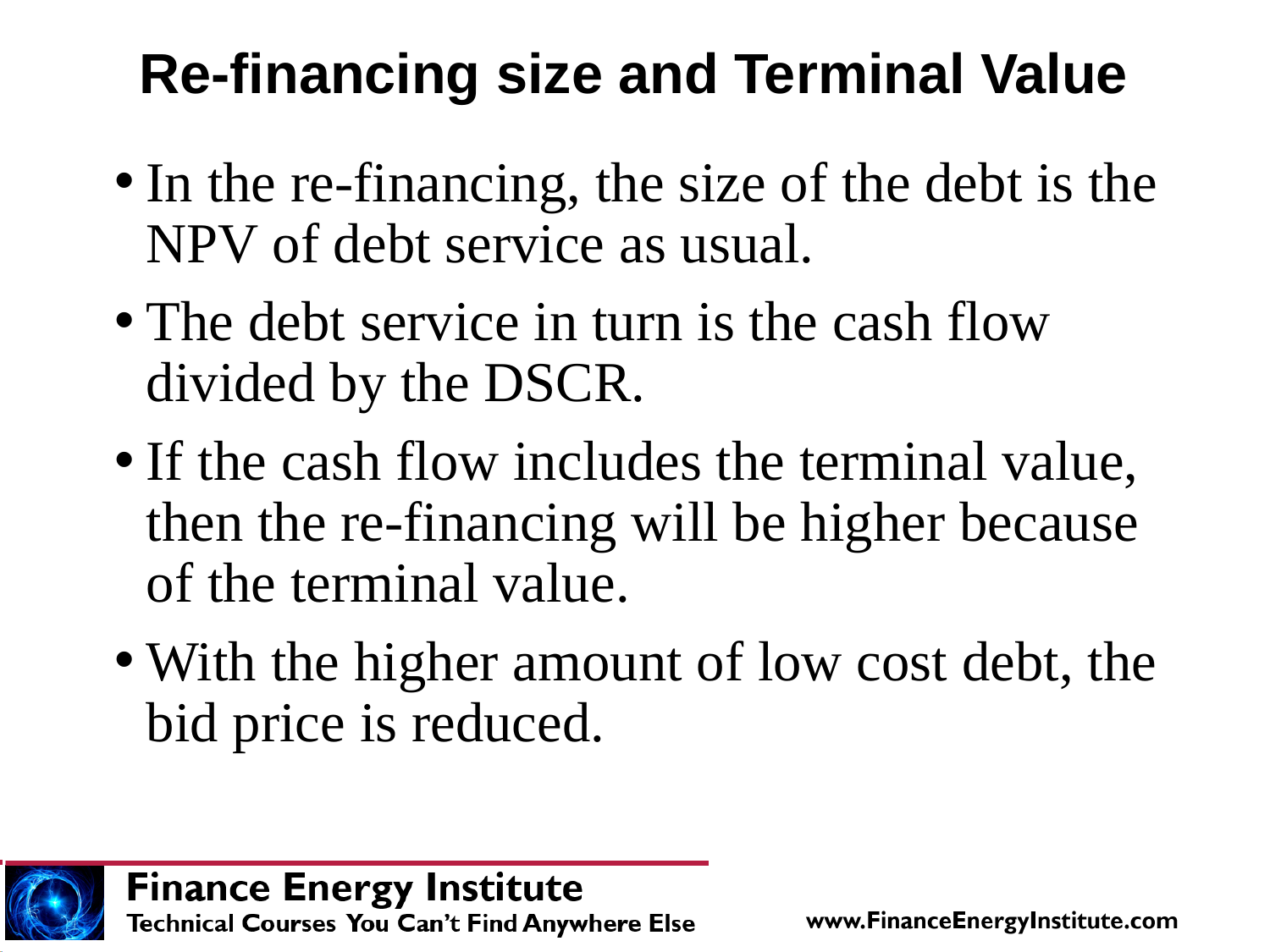

# Re-financing size and Terminal Value
In the re-financing, the size of the debt is the NPV of debt service as usual.
The debt service in turn is the cash flow divided by the DSCR.
If the cash flow includes the terminal value, then the re-financing will be higher because of the terminal value.
With the higher amount of low cost debt, the bid price is reduced.